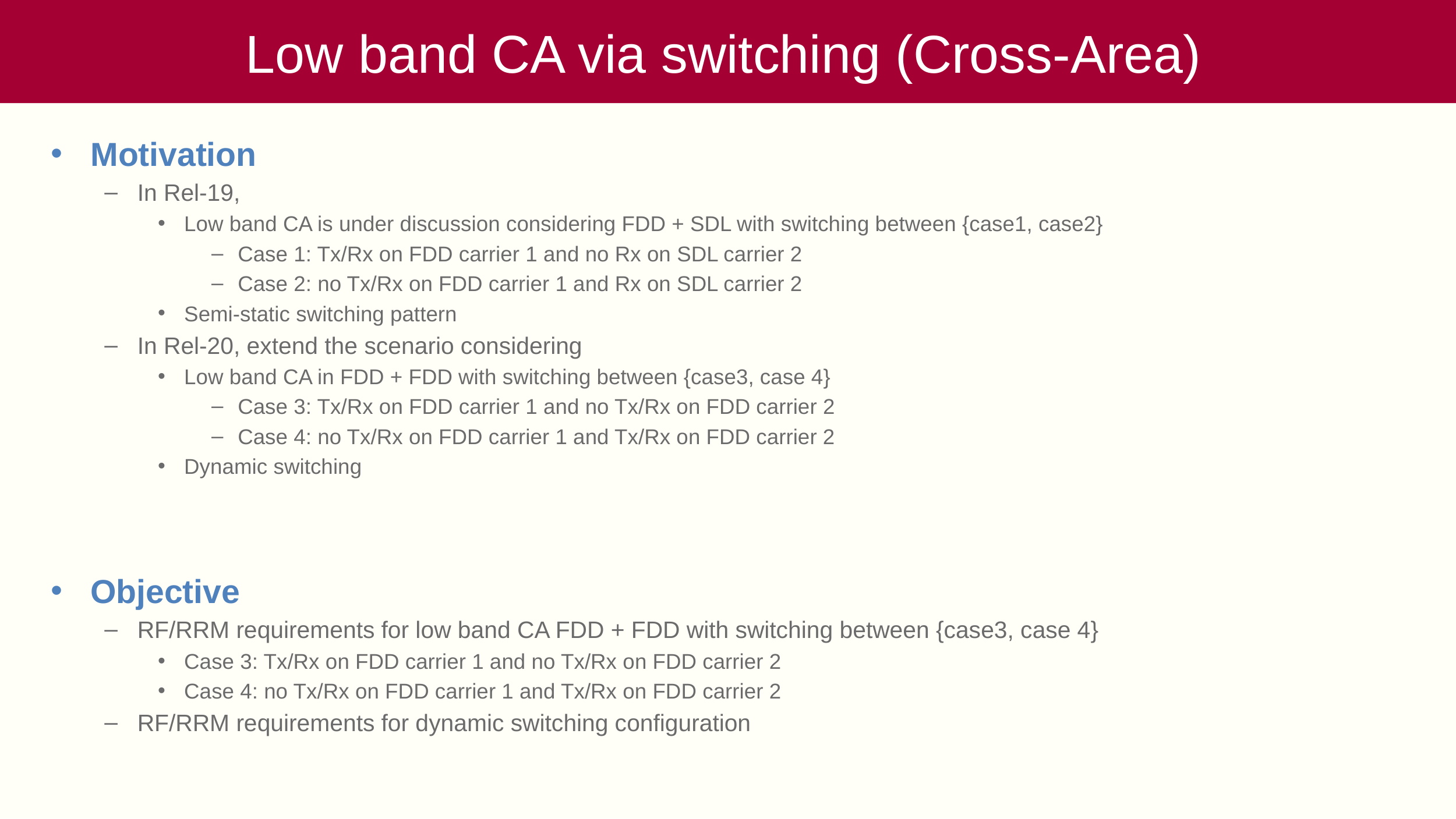

# Low band CA via switching (Cross-Area)
Motivation
In Rel-19,
Low band CA is under discussion considering FDD + SDL with switching between {case1, case2}
Case 1: Tx/Rx on FDD carrier 1 and no Rx on SDL carrier 2
Case 2: no Tx/Rx on FDD carrier 1 and Rx on SDL carrier 2
Semi-static switching pattern
In Rel-20, extend the scenario considering
Low band CA in FDD + FDD with switching between {case3, case 4}
Case 3: Tx/Rx on FDD carrier 1 and no Tx/Rx on FDD carrier 2
Case 4: no Tx/Rx on FDD carrier 1 and Tx/Rx on FDD carrier 2
Dynamic switching

Objective
RF/RRM requirements for low band CA FDD + FDD with switching between {case3, case 4}
Case 3: Tx/Rx on FDD carrier 1 and no Tx/Rx on FDD carrier 2
Case 4: no Tx/Rx on FDD carrier 1 and Tx/Rx on FDD carrier 2
RF/RRM requirements for dynamic switching configuration